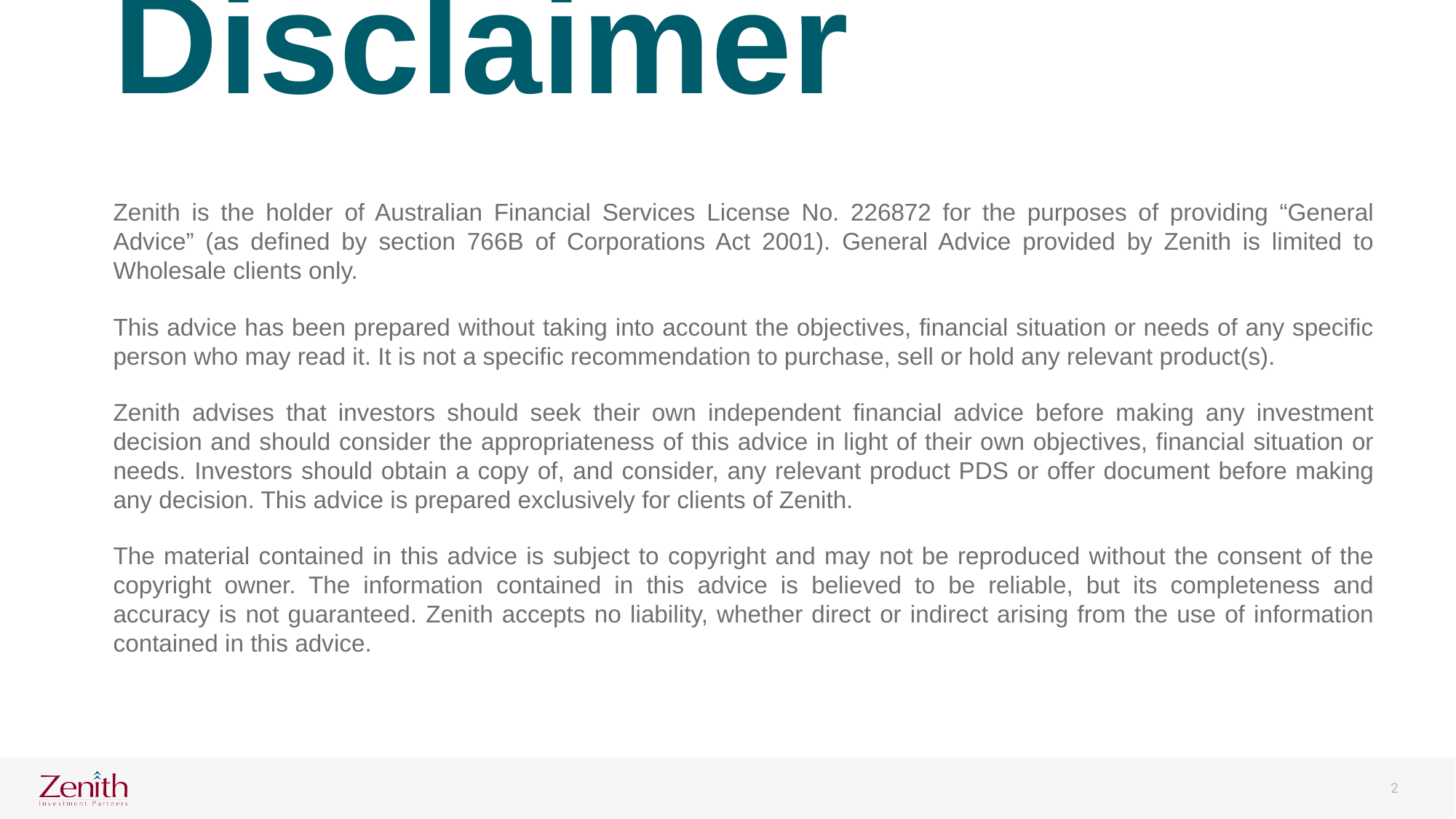

Disclaimer

Zenith is the holder of Australian Financial Services License No. 226872 for the purposes of providing “General Advice” (as defined by section 766B of Corporations Act 2001). General Advice provided by Zenith is limited to Wholesale clients only.
This advice has been prepared without taking into account the objectives, financial situation or needs of any specific person who may read it. It is not a specific recommendation to purchase, sell or hold any relevant product(s).
Zenith advises that investors should seek their own independent financial advice before making any investment decision and should consider the appropriateness of this advice in light of their own objectives, financial situation or needs. Investors should obtain a copy of, and consider, any relevant product PDS or offer document before making any decision. This advice is prepared exclusively for clients of Zenith.
The material contained in this advice is subject to copyright and may not be reproduced without the consent of the copyright owner. The information contained in this advice is believed to be reliable, but its completeness and accuracy is not guaranteed. Zenith accepts no liability, whether direct or indirect arising from the use of information contained in this advice.